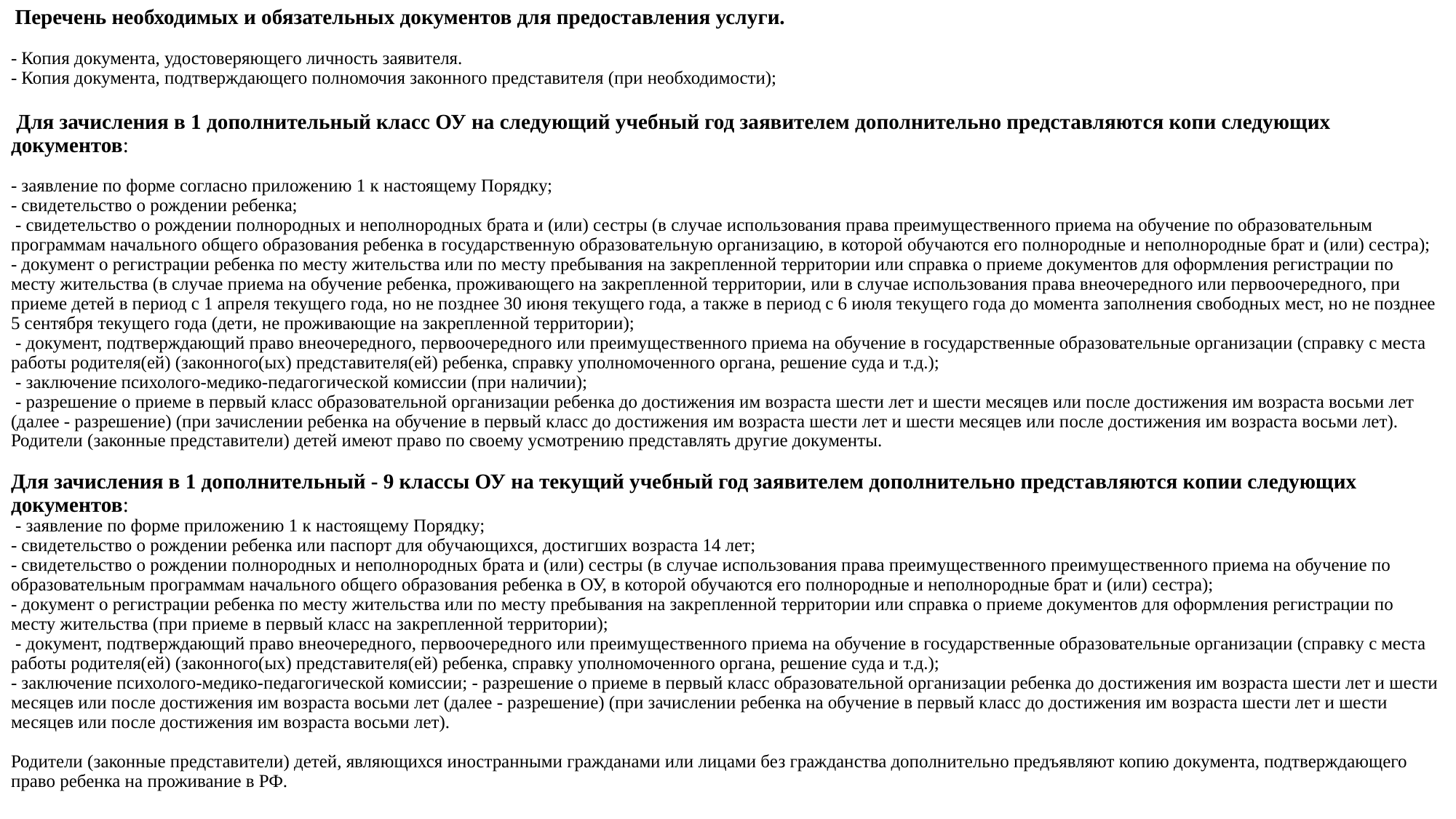

# Перечень необходимых и обязательных документов для предоставления услуги. - Копия документа, удостоверяющего личность заявителя. - Копия документа, подтверждающего полномочия законного представителя (при необходимости); Для зачисления в 1 дополнительный класс ОУ на следующий учебный год заявителем дополнительно представляются копи следующих документов: - заявление по форме согласно приложению 1 к настоящему Порядку; - свидетельство о рождении ребенка; - свидетельство о рождении полнородных и неполнородных брата и (или) сестры (в случае использования права преимущественного приема на обучение по образовательным программам начального общего образования ребенка в государственную образовательную организацию, в которой обучаются его полнородные и неполнородные брат и (или) сестра); - документ о регистрации ребенка по месту жительства или по месту пребывания на закрепленной территории или справка о приеме документов для оформления регистрации по месту жительства (в случае приема на обучение ребенка, проживающего на закрепленной территории, или в случае использования права внеочередного или первоочередного, при приеме детей в период с 1 апреля текущего года, но не позднее 30 июня текущего года, а также в период с 6 июля текущего года до момента заполнения свободных мест, но не позднее 5 сентября текущего года (дети, не проживающие на закрепленной территории); - документ, подтверждающий право внеочередного, первоочередного или преимущественного приема на обучение в государственные образовательные организации (справку с места работы родителя(ей) (законного(ых) представителя(ей) ребенка, справку уполномоченного органа, решение суда и т.д.); - заключение психолого-медико-педагогической комиссии (при наличии); - разрешение о приеме в первый класс образовательной организации ребенка до достижения им возраста шести лет и шести месяцев или после достижения им возраста восьми лет (далее - разрешение) (при зачислении ребенка на обучение в первый класс до достижения им возраста шести лет и шести месяцев или после достижения им возраста восьми лет). Родители (законные представители) детей имеют право по своему усмотрению представлять другие документы. Для зачисления в 1 дополнительный - 9 классы ОУ на текущий учебный год заявителем дополнительно представляются копии следующих документов: - заявление по форме приложению 1 к настоящему Порядку; - свидетельство о рождении ребенка или паспорт для обучающихся, достигших возраста 14 лет; - свидетельство о рождении полнородных и неполнородных брата и (или) сестры (в случае использования права преимущественного преимущественного приема на обучение по образовательным программам начального общего образования ребенка в ОУ, в которой обучаются его полнородные и неполнородные брат и (или) сестра); - документ о регистрации ребенка по месту жительства или по месту пребывания на закрепленной территории или справка о приеме документов для оформления регистрации по месту жительства (при приеме в первый класс на закрепленной территории); - документ, подтверждающий право внеочередного, первоочередного или преимущественного приема на обучение в государственные образовательные организации (справку с места работы родителя(ей) (законного(ых) представителя(ей) ребенка, справку уполномоченного органа, решение суда и т.д.); - заключение психолого-медико-педагогической комиссии; - разрешение о приеме в первый класс образовательной организации ребенка до достижения им возраста шести лет и шести месяцев или после достижения им возраста восьми лет (далее - разрешение) (при зачислении ребенка на обучение в первый класс до достижения им возраста шести лет и шести месяцев или после достижения им возраста восьми лет). Родители (законные представители) детей, являющихся иностранными гражданами или лицами без гражданства дополнительно предъявляют копию документа, подтверждающего право ребенка на проживание в РФ.